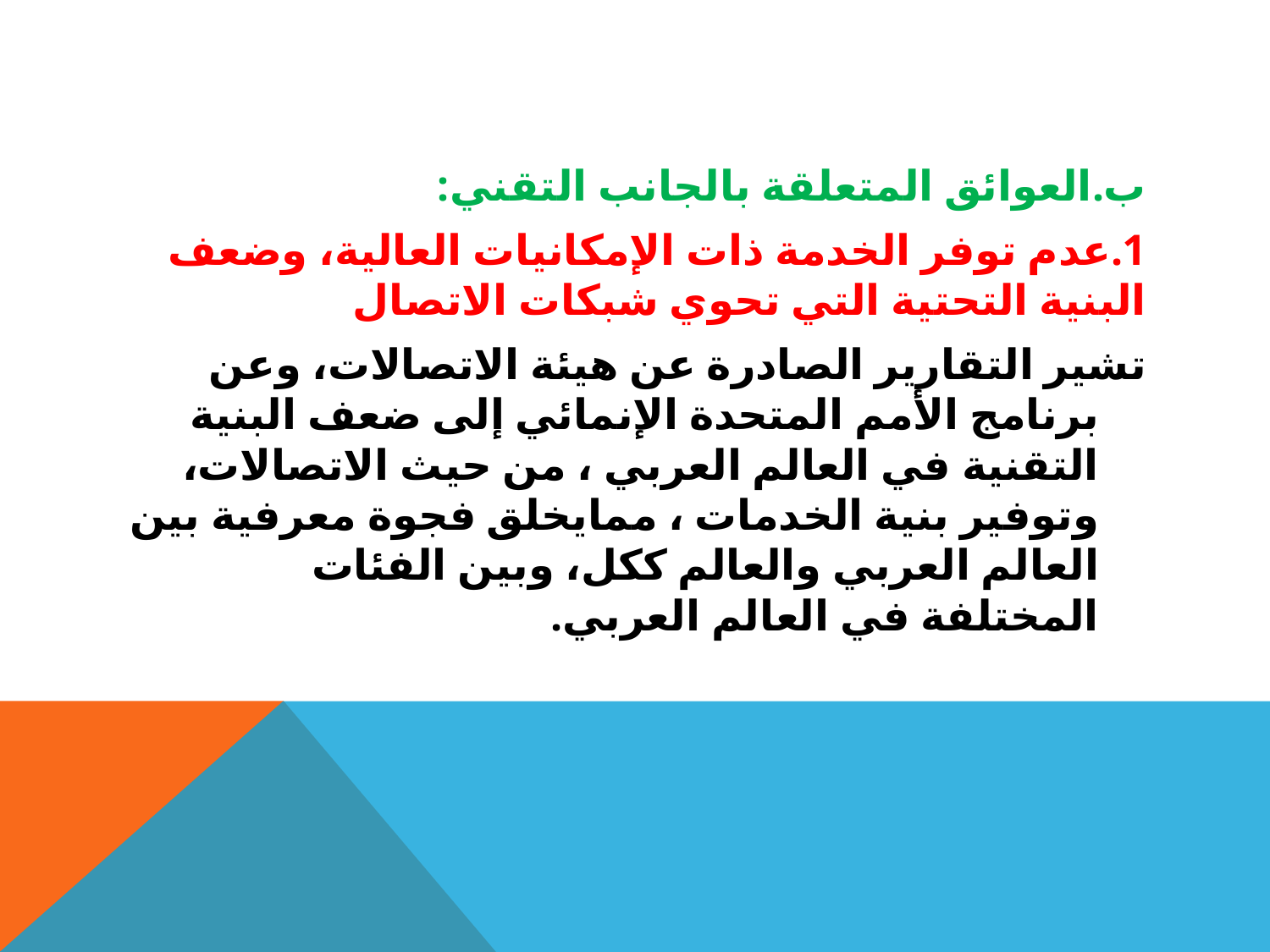

#
ب.العوائق المتعلقة بالجانب التقني:
1.عدم توفر الخدمة ذات الإمكانيات العالية، وضعف البنية التحتية التي تحوي شبكات الاتصال
تشير التقارير الصادرة عن هيئة الاتصالات، وعن برنامج الأمم المتحدة الإنمائي إلى ضعف البنية التقنية في العالم العربي ، من حيث الاتصالات، وتوفير بنية الخدمات ، ممايخلق فجوة معرفية بين العالم العربي والعالم ككل، وبين الفئات المختلفة في العالم العربي.